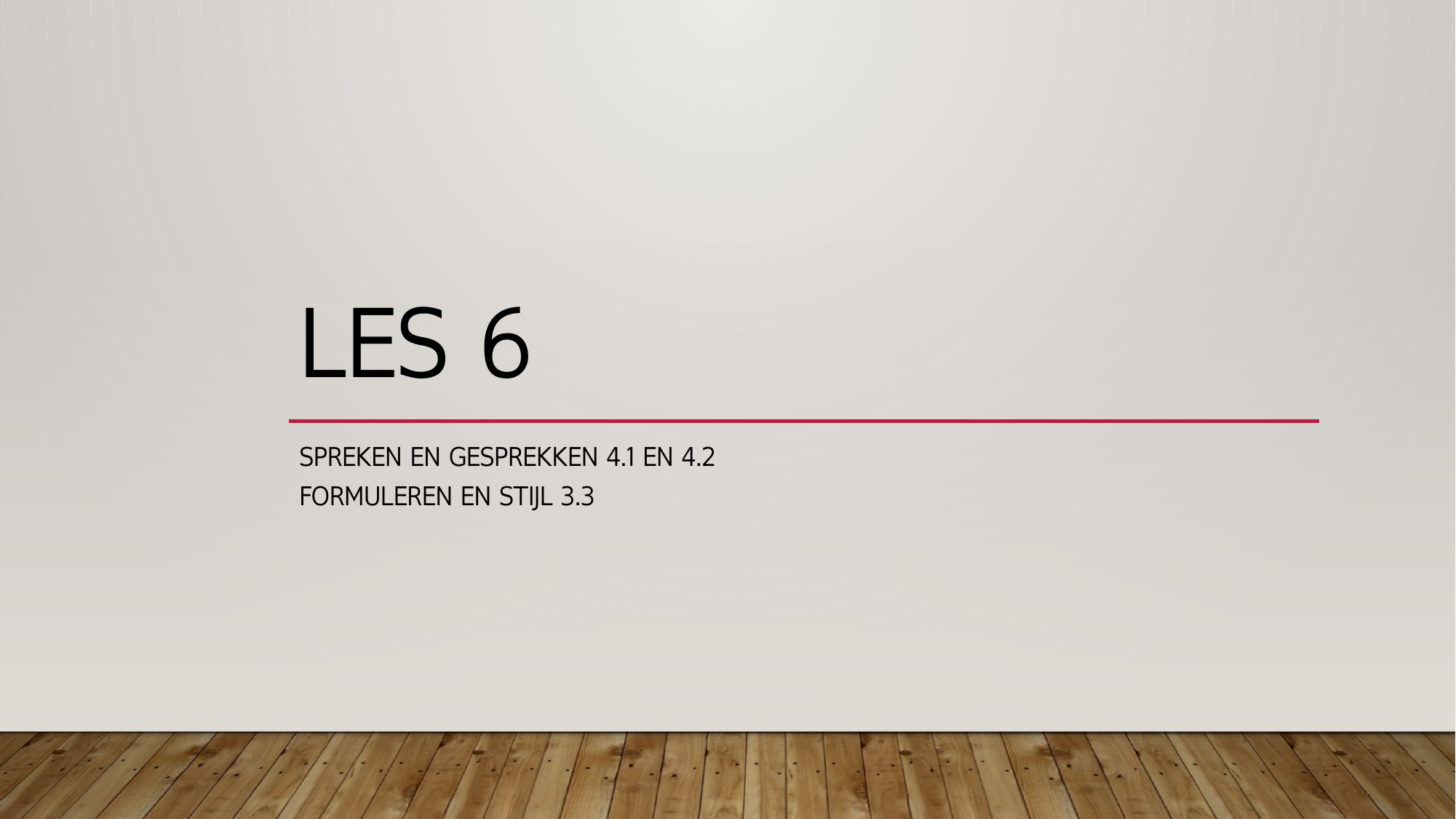

# Les 6
Spreken en gesprekken 4.1 en 4.2
Formuleren en stijl 3.3